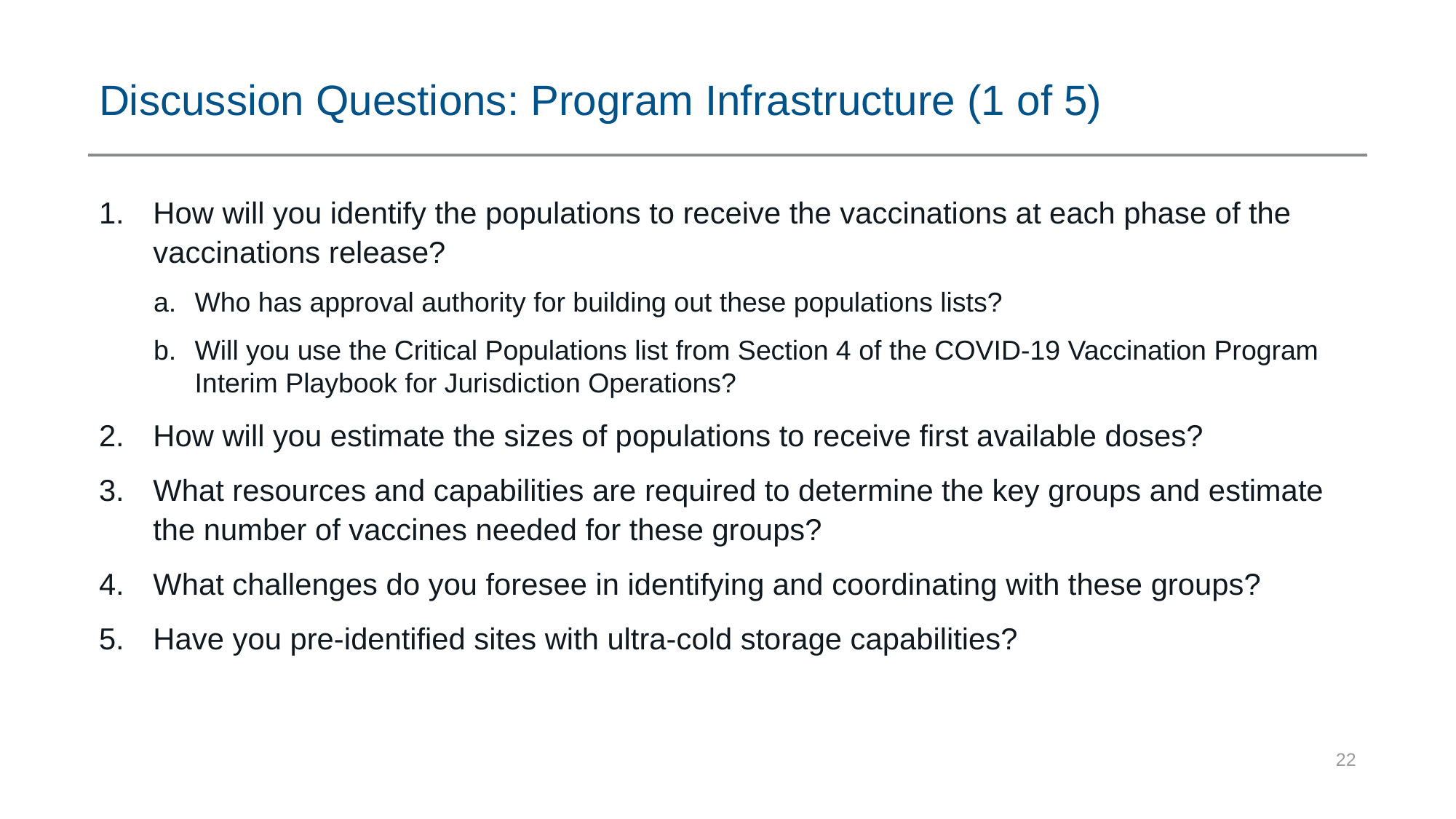

# Discussion Questions: Program Infrastructure (1 of 5)
How will you identify the populations to receive the vaccinations at each phase of the vaccinations release?
Who has approval authority for building out these populations lists?
Will you use the Critical Populations list from Section 4 of the COVID-19 Vaccination Program Interim Playbook for Jurisdiction Operations?
How will you estimate the sizes of populations to receive first available doses?
What resources and capabilities are required to determine the key groups and estimate the number of vaccines needed for these groups?
What challenges do you foresee in identifying and coordinating with these groups?
Have you pre-identified sites with ultra-cold storage capabilities?
22